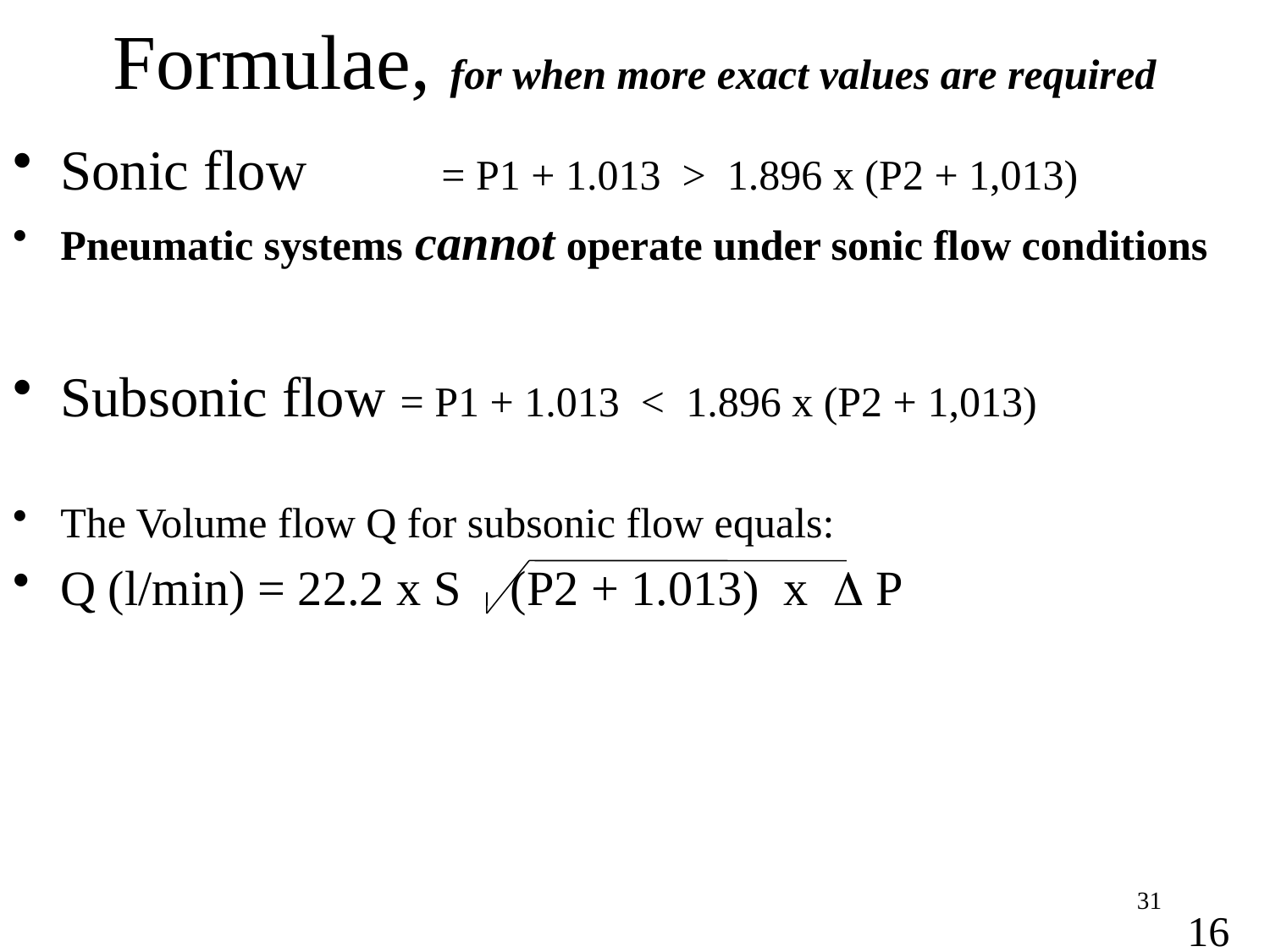

# Formulae, for when more exact values are required
Sonic flow 	= P1 + 1.013  >  1.896 x (P2 + 1,013)
Pneumatic systems cannot operate under sonic flow conditions

Subsonic flow = P1 + 1.013  <  1.896 x (P2 + 1,013)

The Volume flow Q for subsonic flow equals:
Q (l/min) = 22.2 x S    (P2 + 1.013)  x  Δ P

31
16